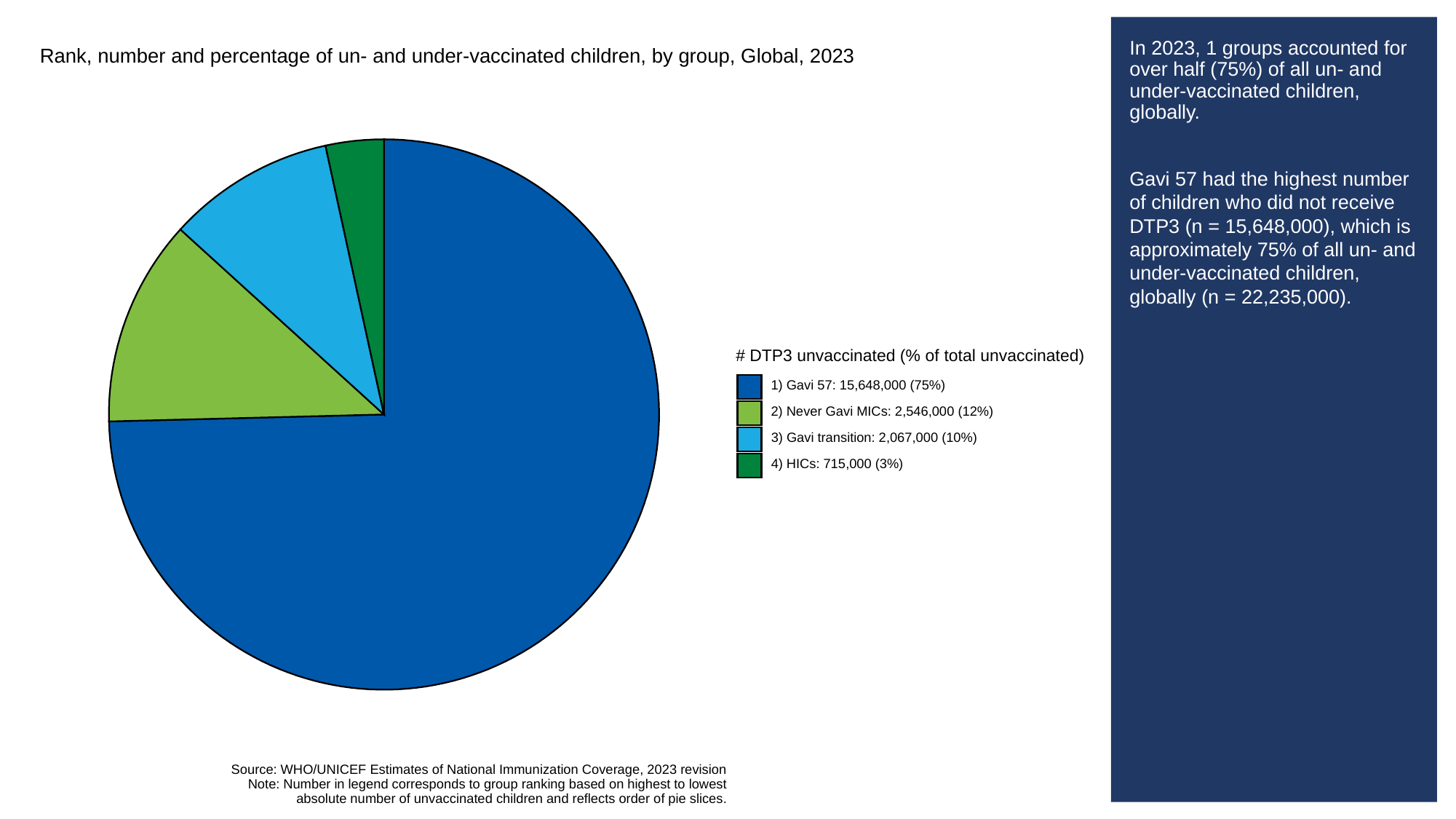

# In 2023, 1 groups accounted for over half (75%) of all un- and under-vaccinated children, globally.

Gavi 57 had the highest number of children who did not receive DTP3 (n = 15,648,000), which is approximately 75% of all un- and under-vaccinated children, globally (n = 22,235,000).

Rank, number and percentage of un- and under-vaccinated children, by group, Global, 2023

# DTP3 unvaccinated (% of total unvaccinated)

1) Gavi 57: 15,648,000 (75%)

2) Never Gavi MICs: 2,546,000 (12%)

3) Gavi transition: 2,067,000 (10%)

4) HICs: 715,000 (3%)
Source: WHO/UNICEF Estimates of National Immunization Coverage, 2023 revision
Note: Number in legend corresponds to group ranking based on highest to lowest
absolute number of unvaccinated children and reflects order of pie slices.